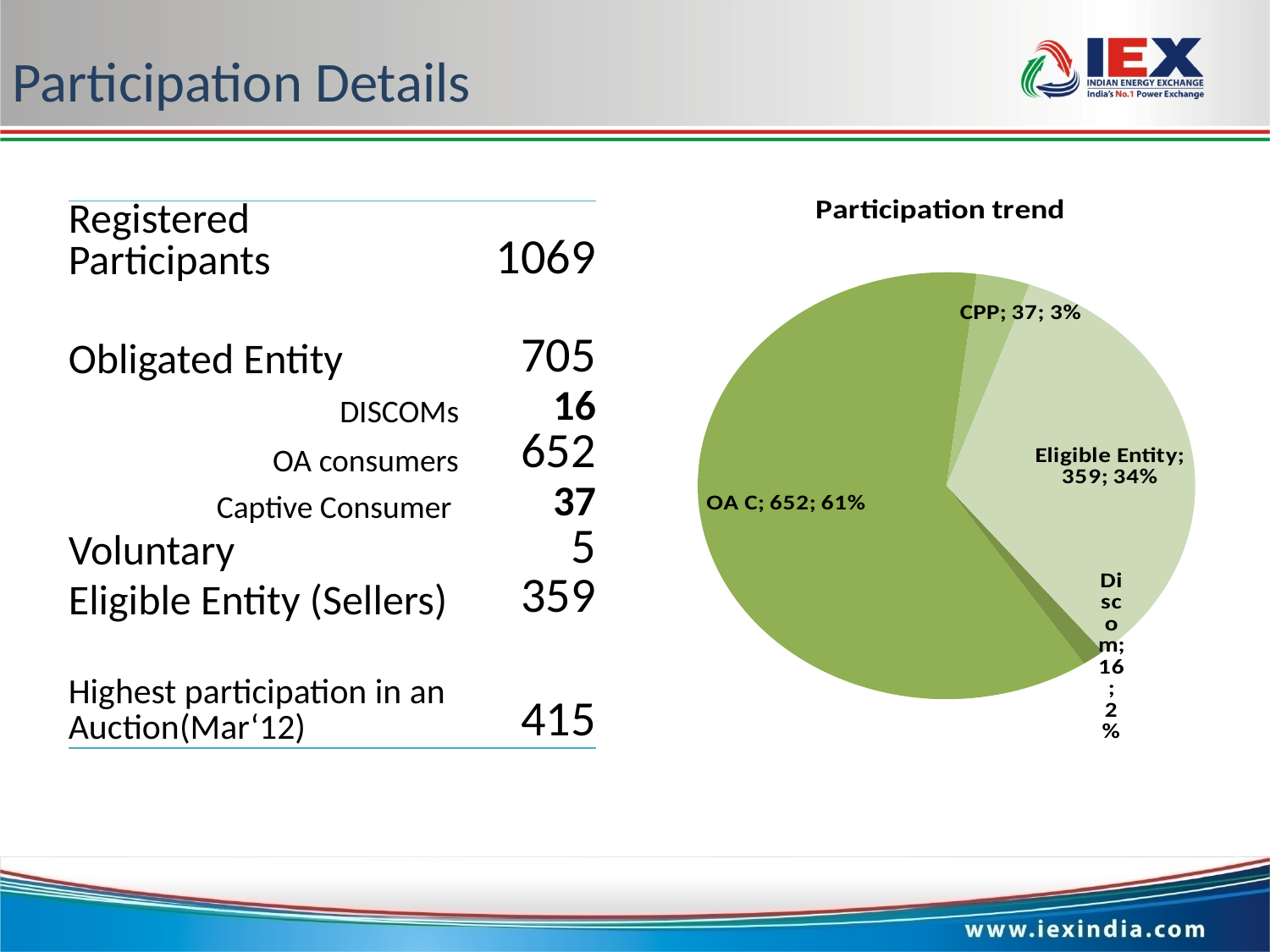

Participation Details

### Chart: Participation trend

| Category |  |
|---|---|
| Discom | 16.0 |
| OA C | 652.0 |
| CPP | 37.0 |
| Eligible Entity | 359.0 |
| Registered Participants | 1069 |
| --- | --- |
|  |  |
| Obligated Entity | 705 |
| DISCOMs | 16 |
| OA consumers | 652 |
| Captive Consumer | 37 |
| Voluntary | 5 |
| Eligible Entity (Sellers) | 359 |
| Highest participation in an Auction(Mar‘12) | 415 |